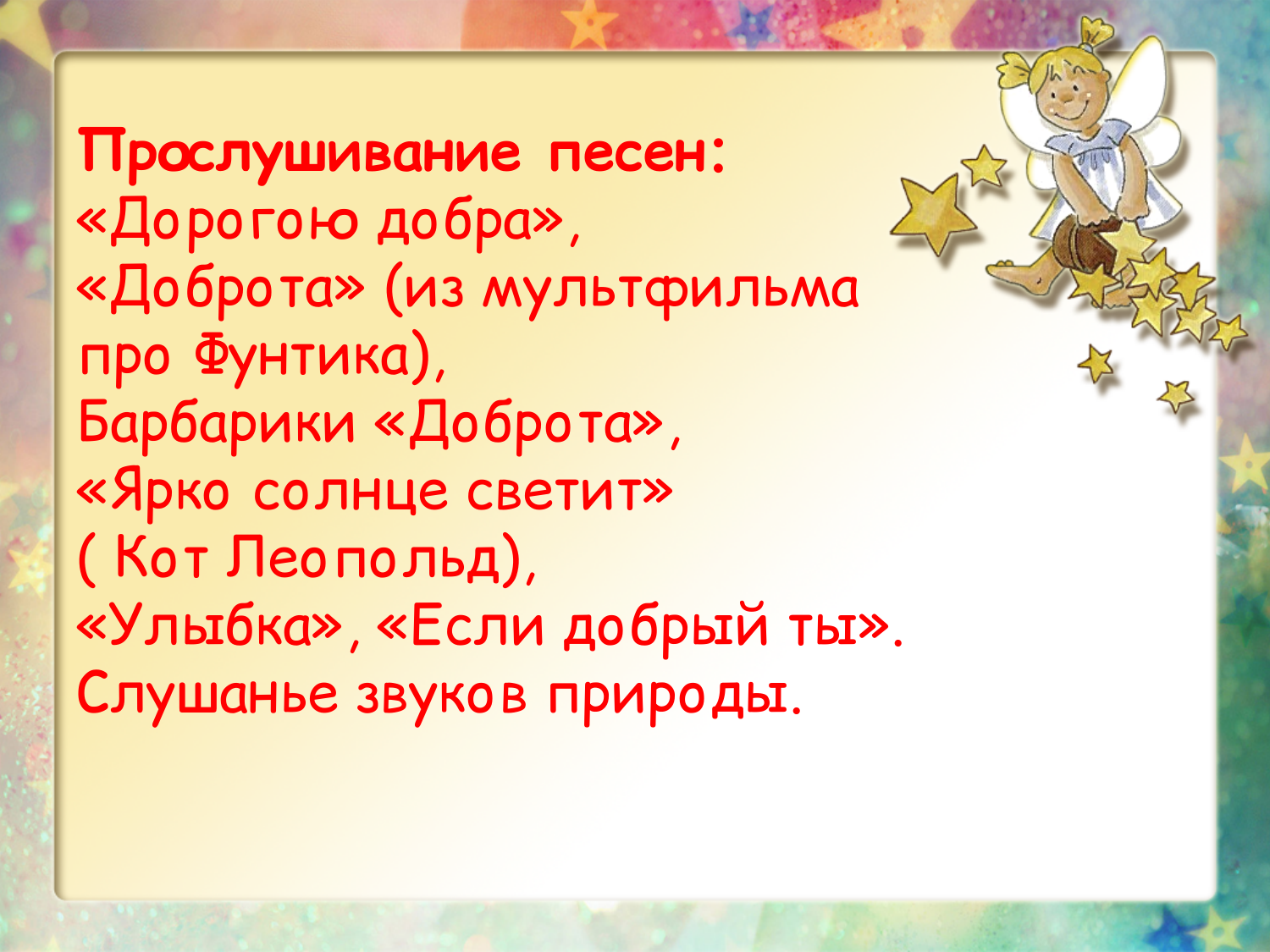

# Прослушивание песен: «Дорогою добра», «Доброта» (из мультфильма про Фунтика),  Барбарики «Доброта», «Ярко солнце светит» ( Кот Леопольд),  «Улыбка», «Если добрый ты». Слушанье звуков природы.